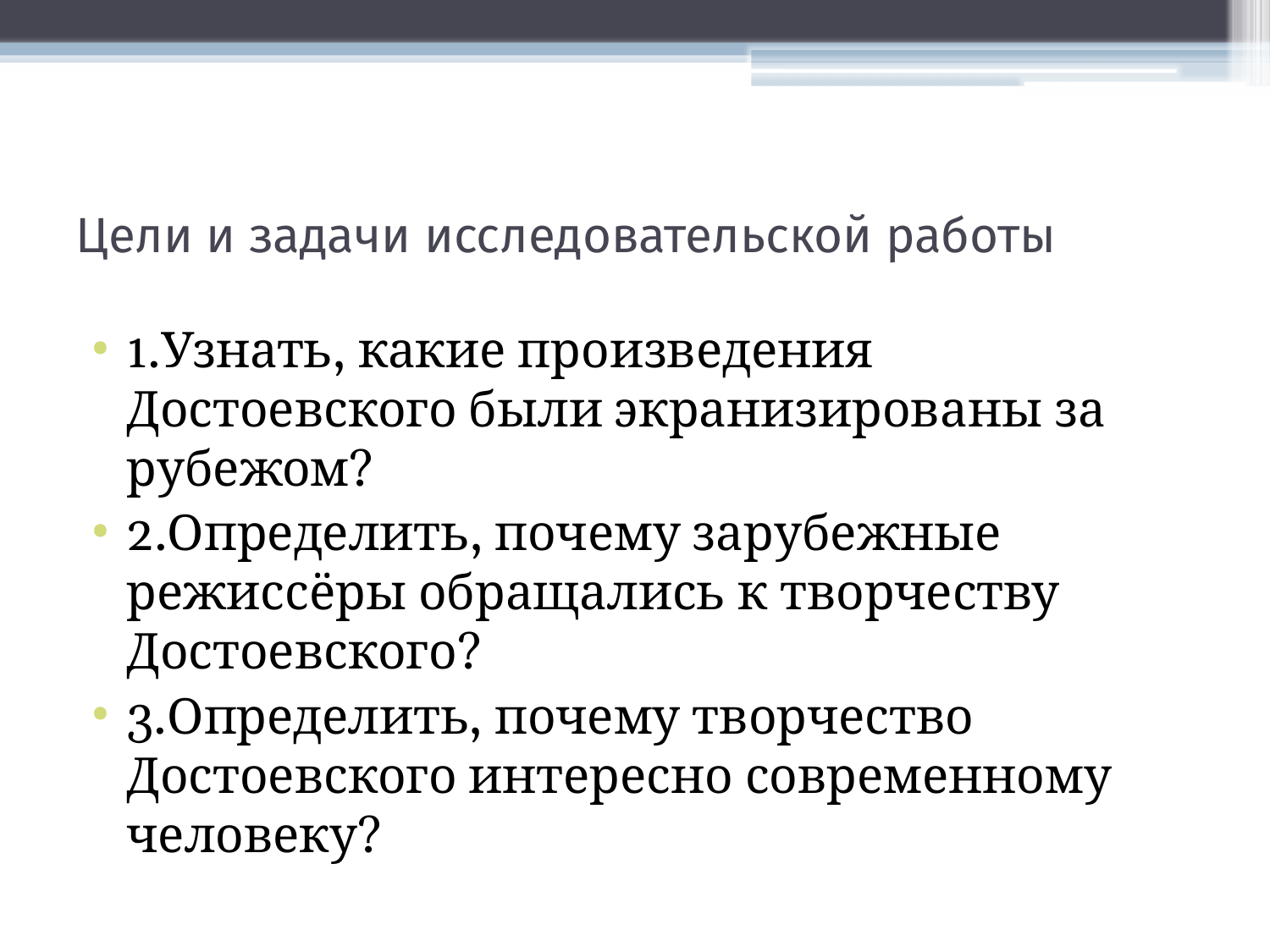

# Цели и задачи исследовательской работы
1.Узнать, какие произведения Достоевского были экранизированы за рубежом?
2.Определить, почему зарубежные режиссёры обращались к творчеству Достоевского?
3.Определить, почему творчество Достоевского интересно современному человеку?